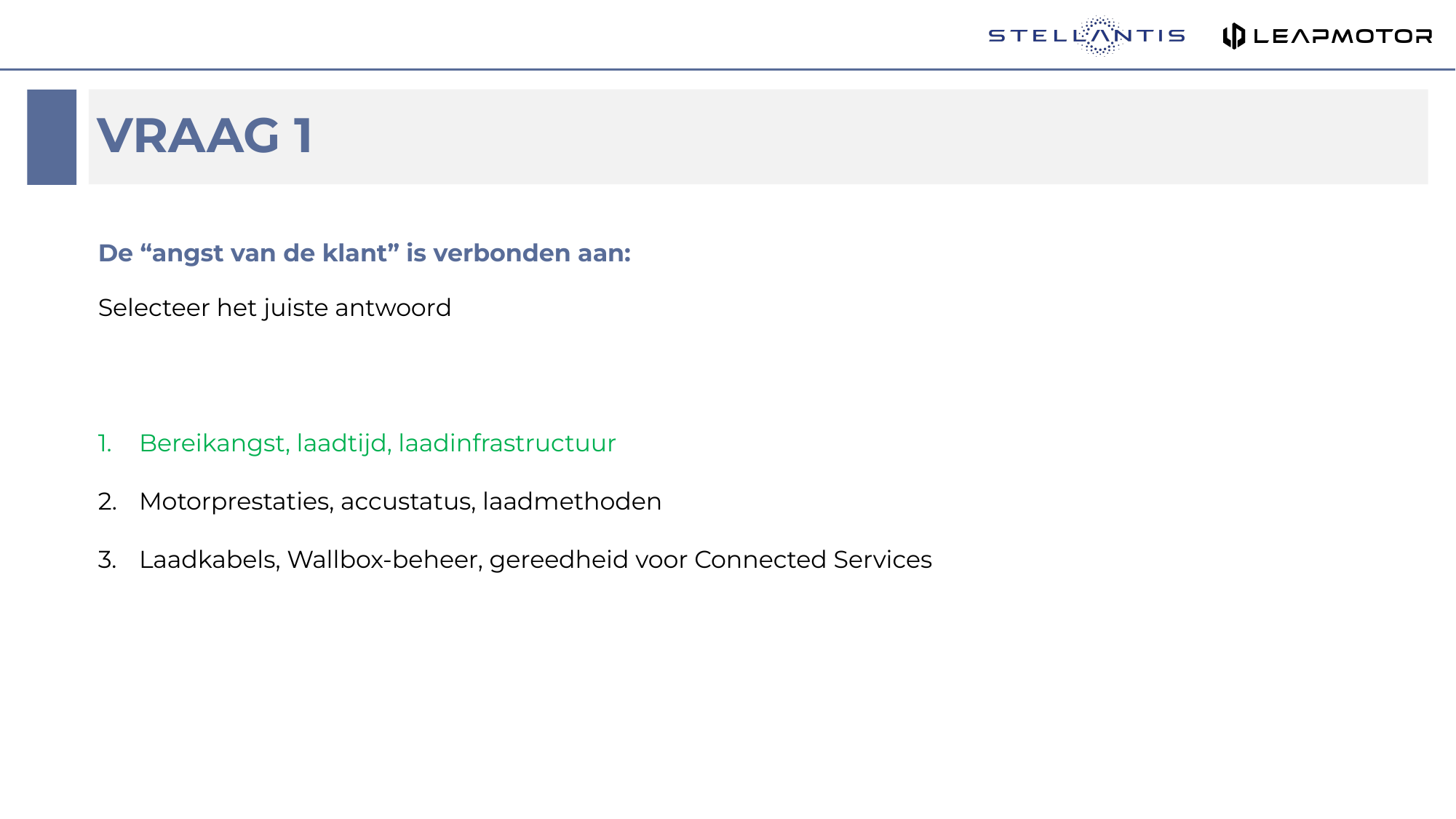

# Vraag 1
De “angst van de klant” is verbonden aan:
Selecteer het juiste antwoord
Bereikangst, laadtijd, laadinfrastructuur

Motorprestaties, accustatus, laadmethoden

Laadkabels, Wallbox-beheer, gereedheid voor Connected Services